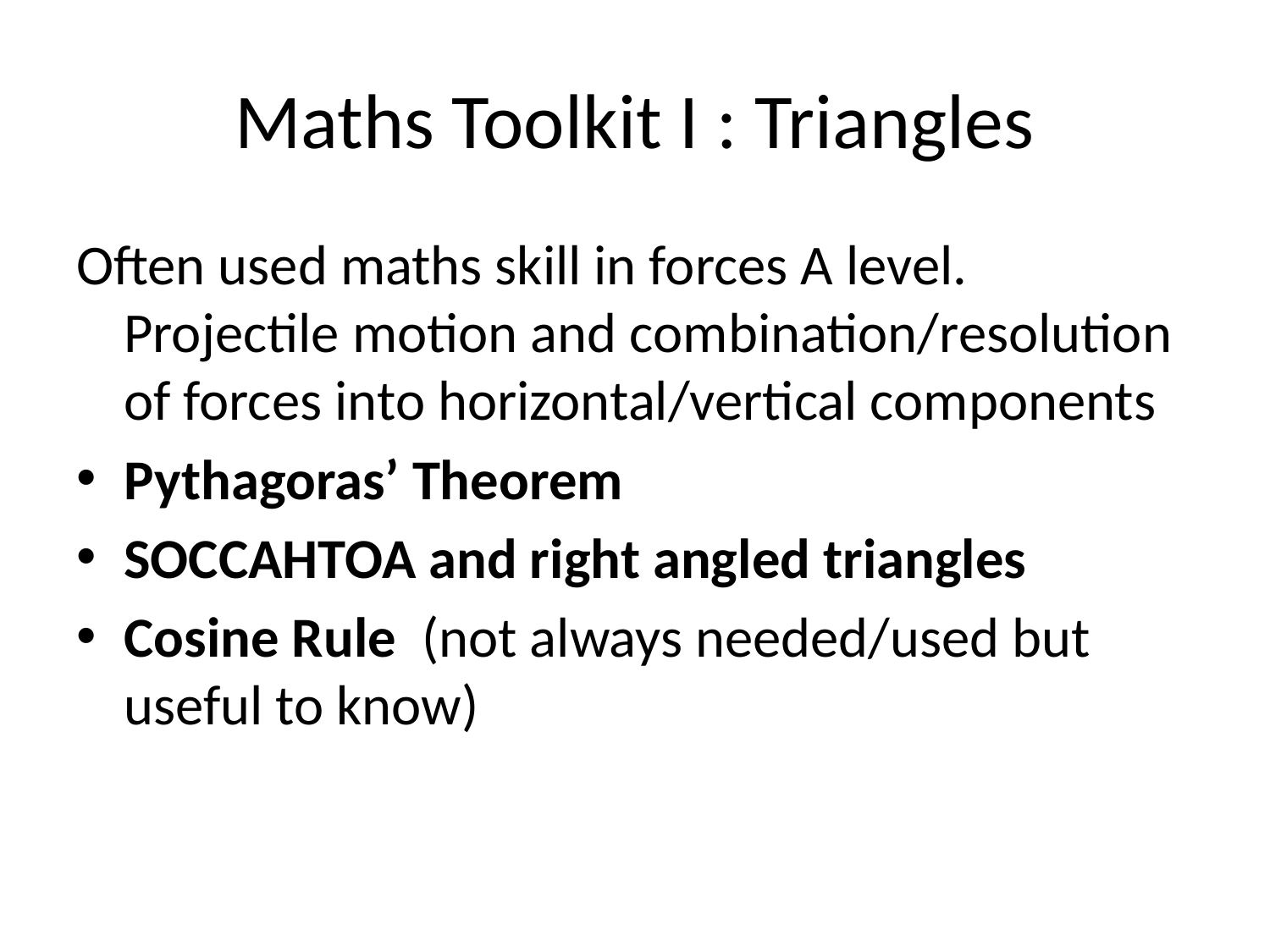

# Maths Toolkit I : Triangles
Often used maths skill in forces A level. Projectile motion and combination/resolution of forces into horizontal/vertical components
Pythagoras’ Theorem
SOCCAHTOA and right angled triangles
Cosine Rule  (not always needed/used but useful to know)